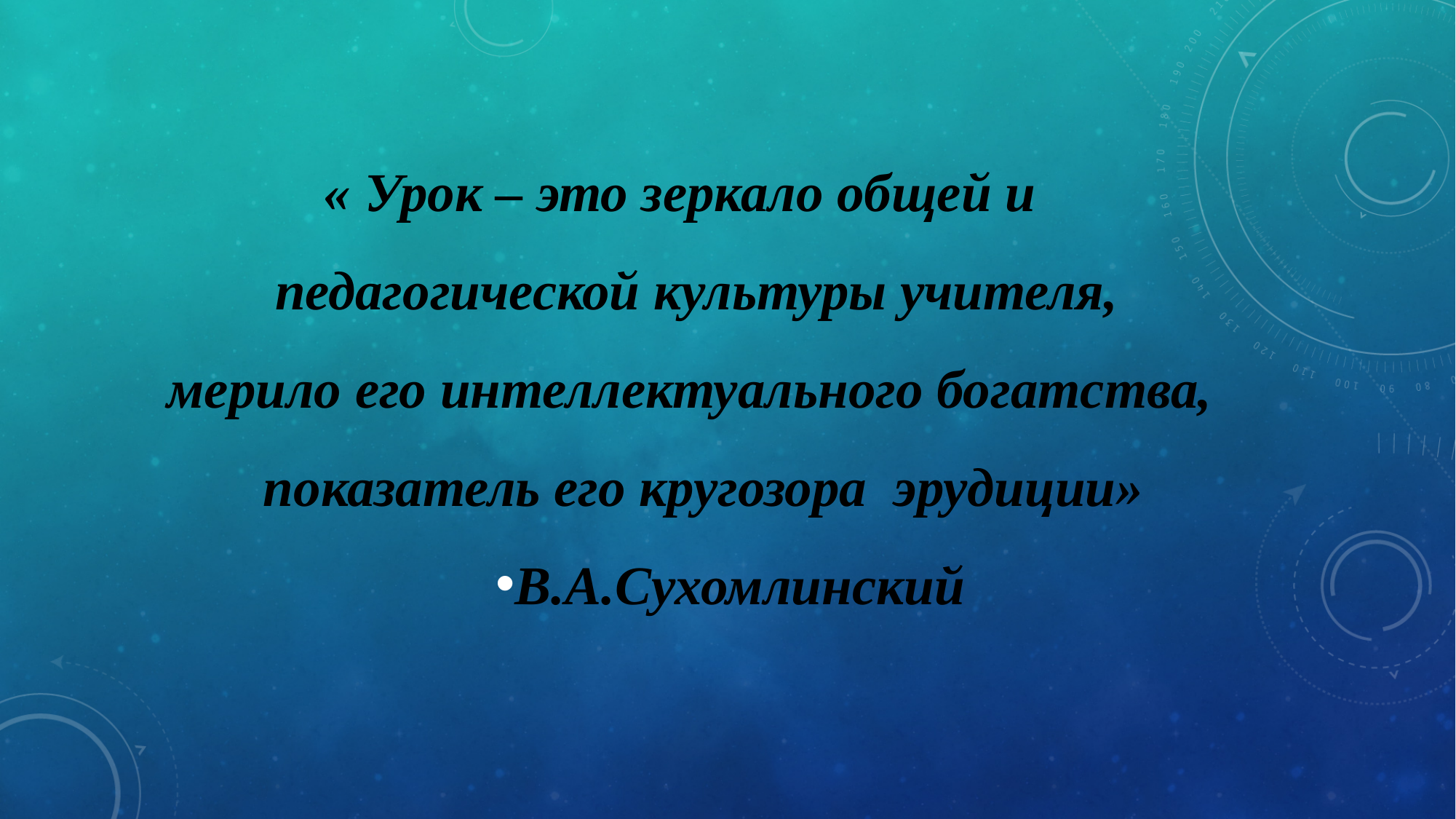

« Урок – это зеркало общей и
педагогической культуры учителя,
мерило его интеллектуального богатства,
показатель его кругозора  эрудиции»
В.А.Сухомлинский